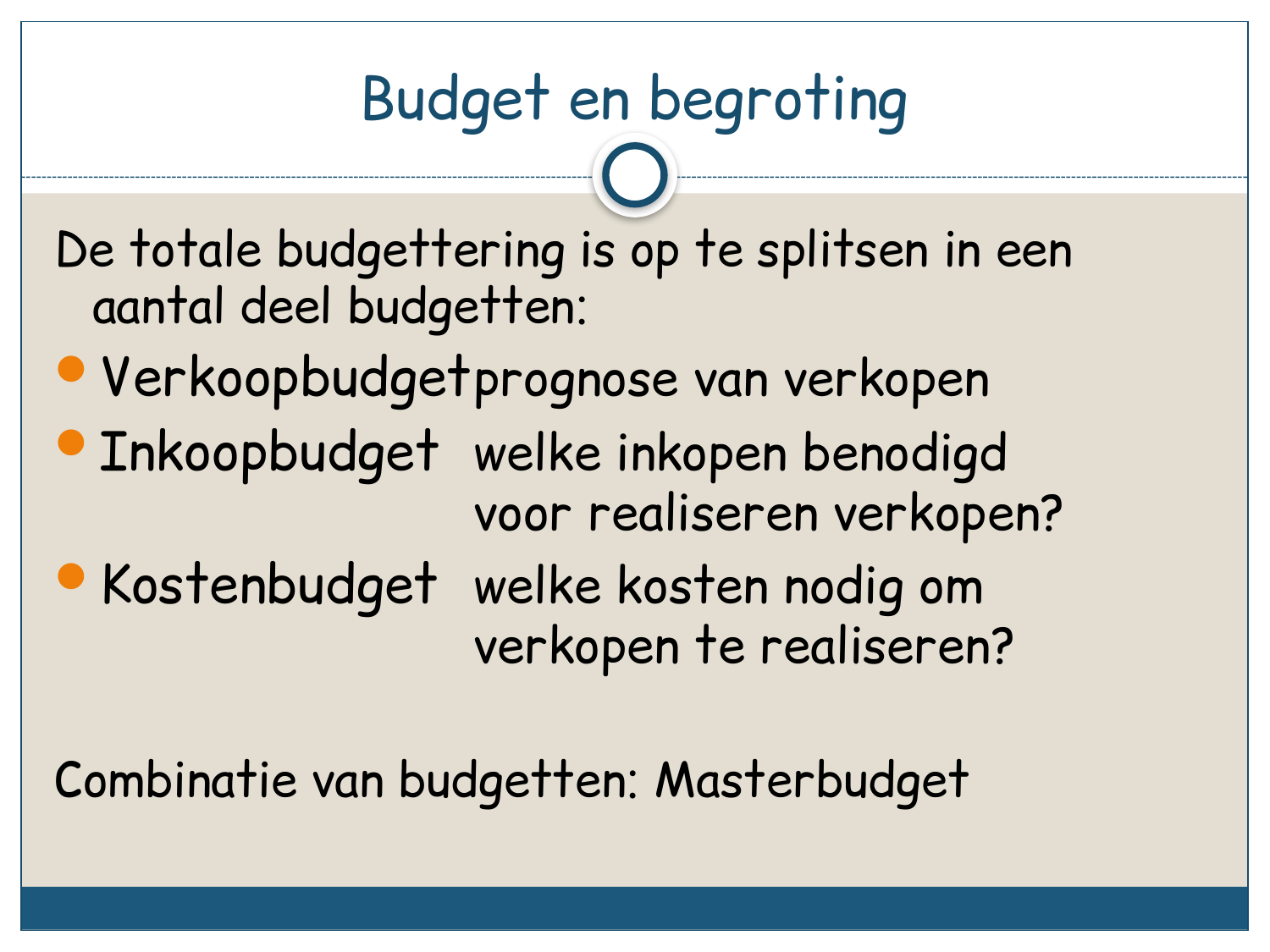

# Budget en begroting
De totale budgettering is op te splitsen in een aantal deel budgetten:
Verkoopbudget	prognose van verkopen
Inkoopbudget	welke inkopen benodigd 				voor realiseren verkopen?
Kostenbudget	welke kosten nodig om  				verkopen te realiseren?

Combinatie van budgetten: Masterbudget